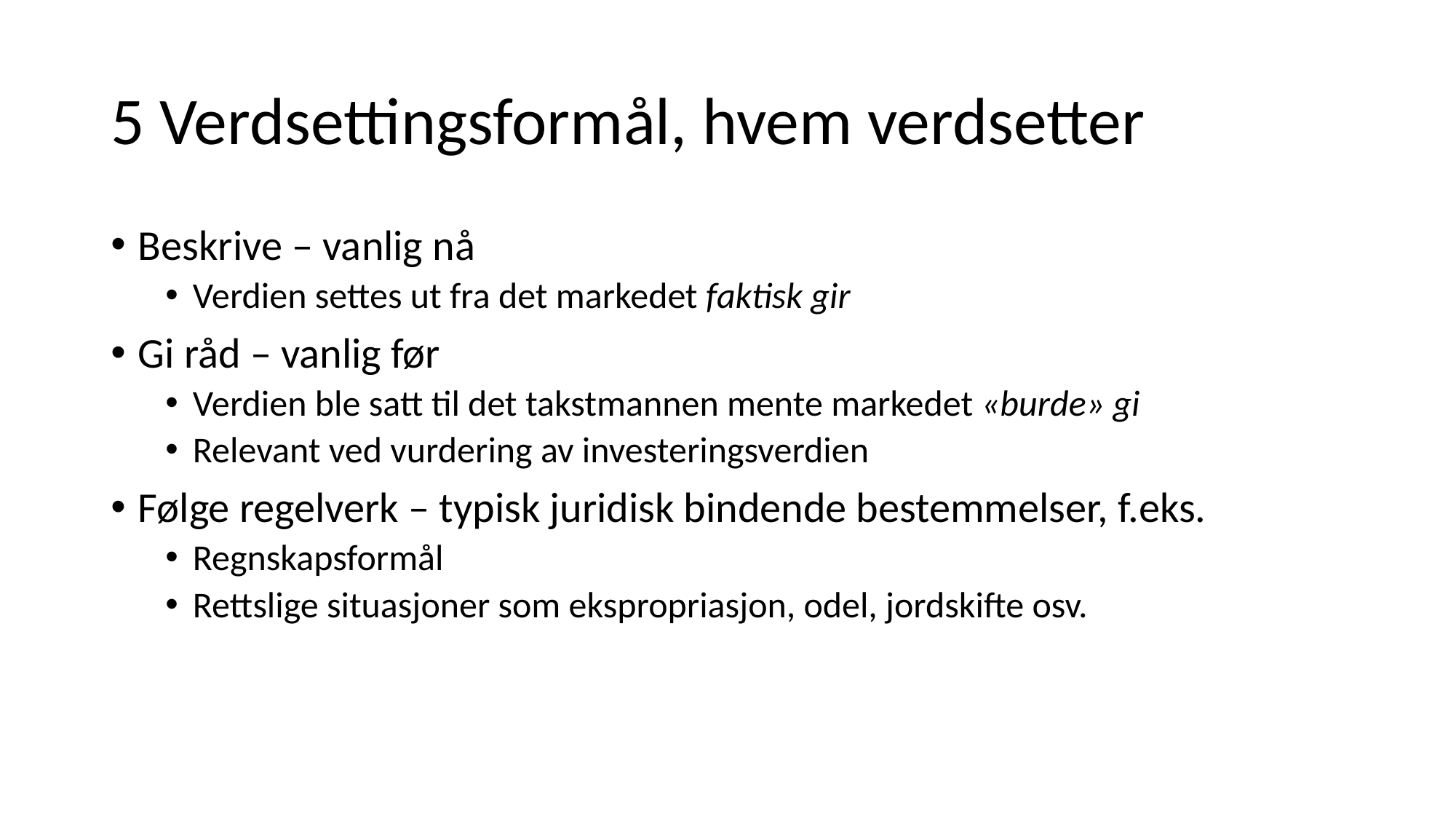

# 5 Verdsettingsformål, hvem verdsetter
Beskrive – vanlig nå
Verdien settes ut fra det markedet faktisk gir
Gi råd – vanlig før
Verdien ble satt til det takstmannen mente markedet «burde» gi
Relevant ved vurdering av investeringsverdien
Følge regelverk – typisk juridisk bindende bestemmelser, f.eks.
Regnskapsformål
Rettslige situasjoner som ekspropriasjon, odel, jordskifte osv.